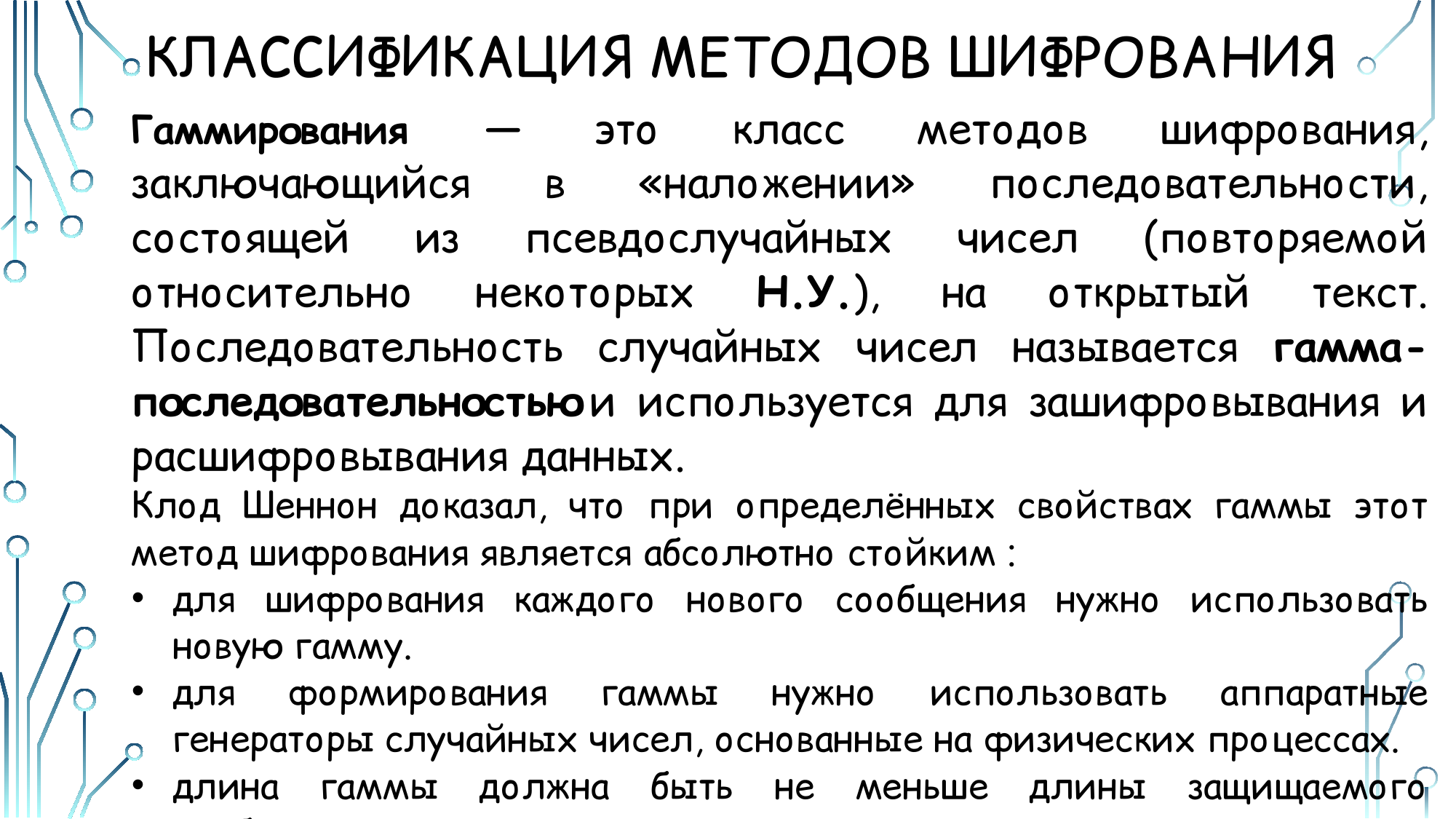

# Классификация методов Шифрования
Гаммирования — это класс методов шифрования, заключающийся в «наложении» последовательности, состоящей из псевдослучайных чисел (повторяемой относительно некоторых Н.У.), на открытый текст. Последовательность случайных чисел называется гамма-последовательностью и используется для зашифровывания и расшифровывания данных.
Клод Шеннон доказал, что при определённых свойствах гаммы этот метод шифрования является абсолютно стойким :
для шифрования каждого нового сообщения нужно использовать новую гамму.
для формирования гаммы нужно использовать аппаратные генераторы случайных чисел, основанные на физических процессах.
длина гаммы должна быть не меньше длины защищаемого сообщения.